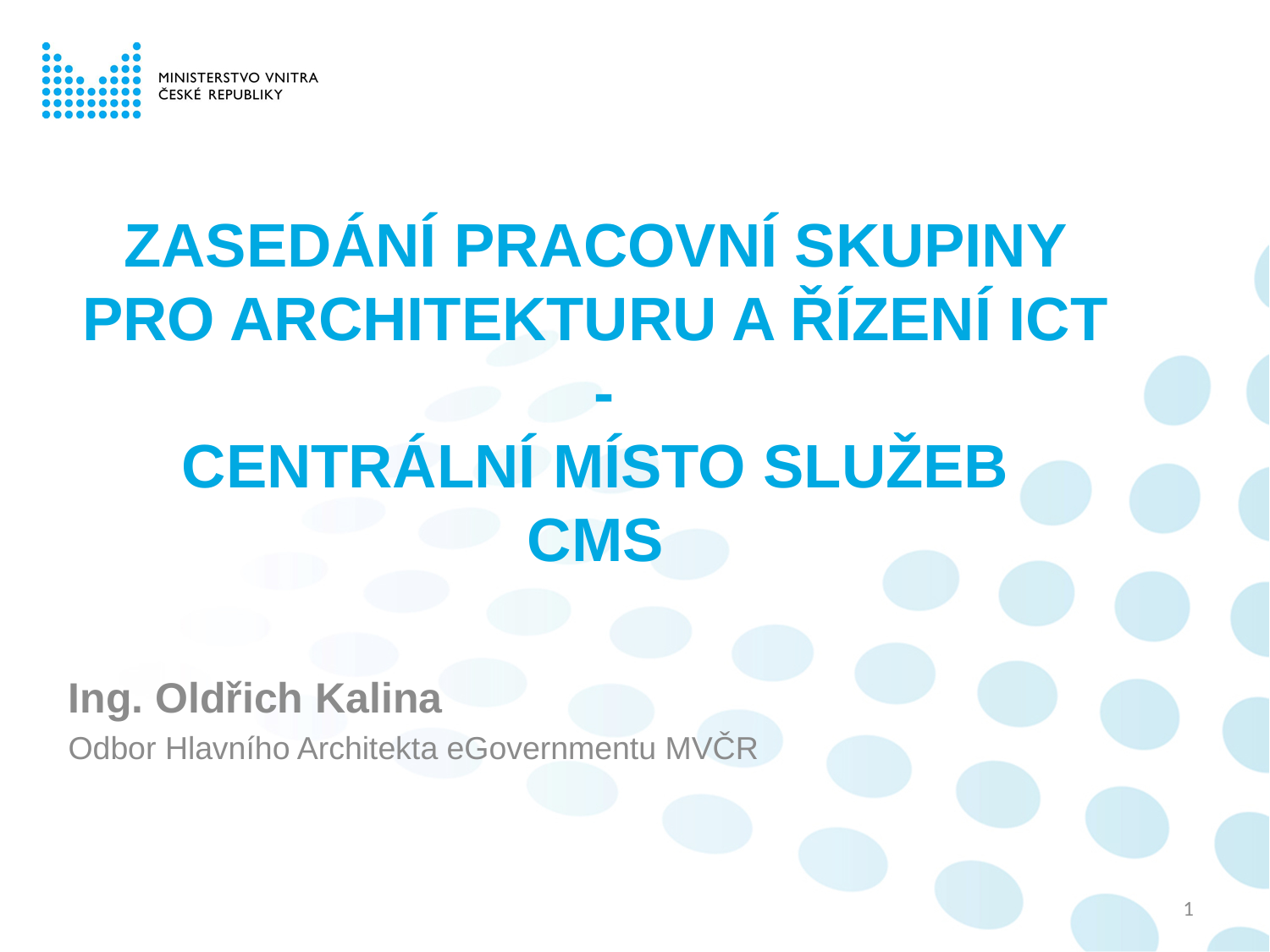

# Zasedání pracovní skupiny pro architekturu a řízení ICT - Centrální místo služeb CMS

Ing. Oldřich Kalina
Odbor Hlavního Architekta eGovernmentu MVČR

1